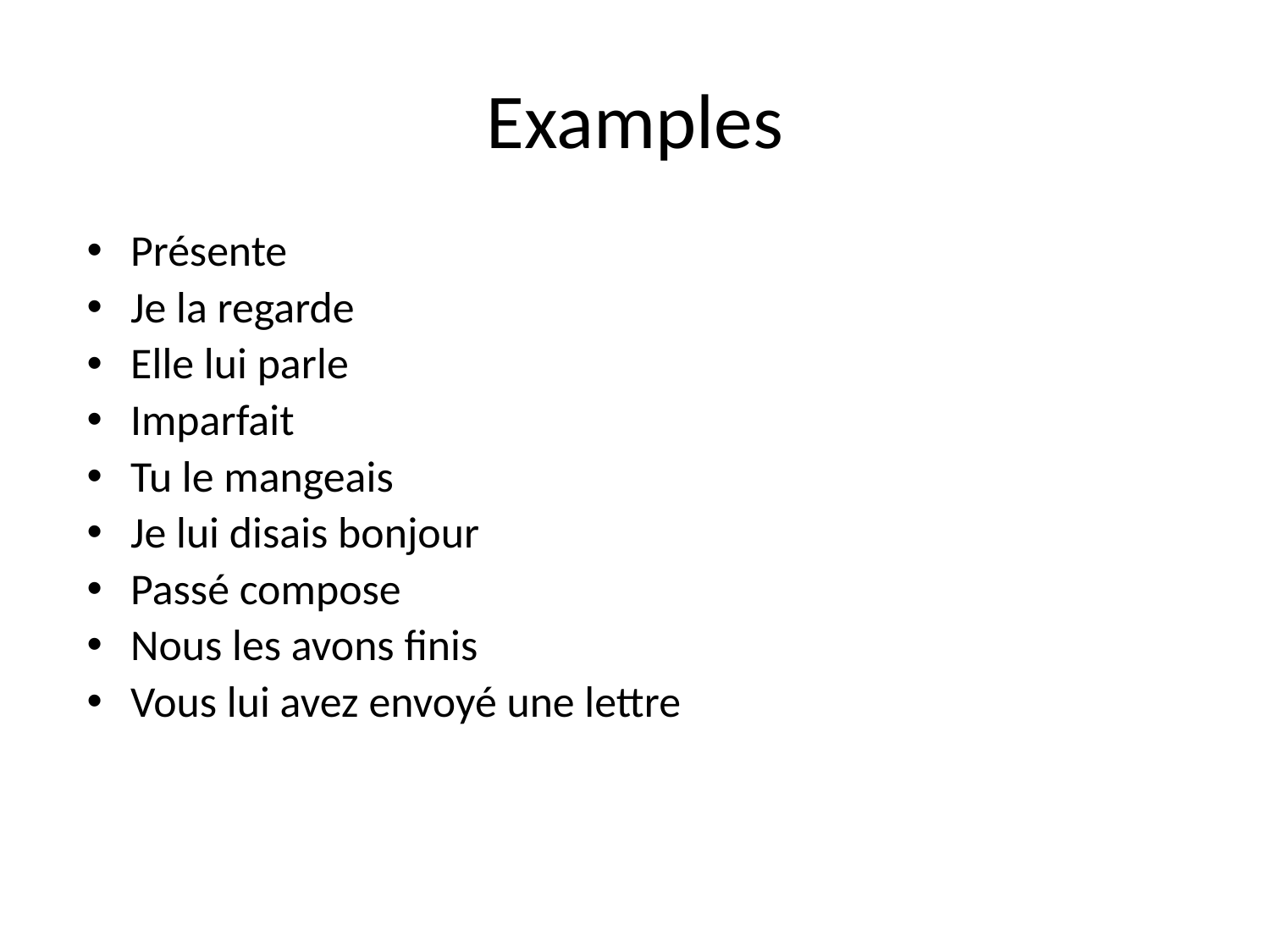

# Examples
Présente
Je la regarde
Elle lui parle
Imparfait
Tu le mangeais
Je lui disais bonjour
Passé compose
Nous les avons finis
Vous lui avez envoyé une lettre